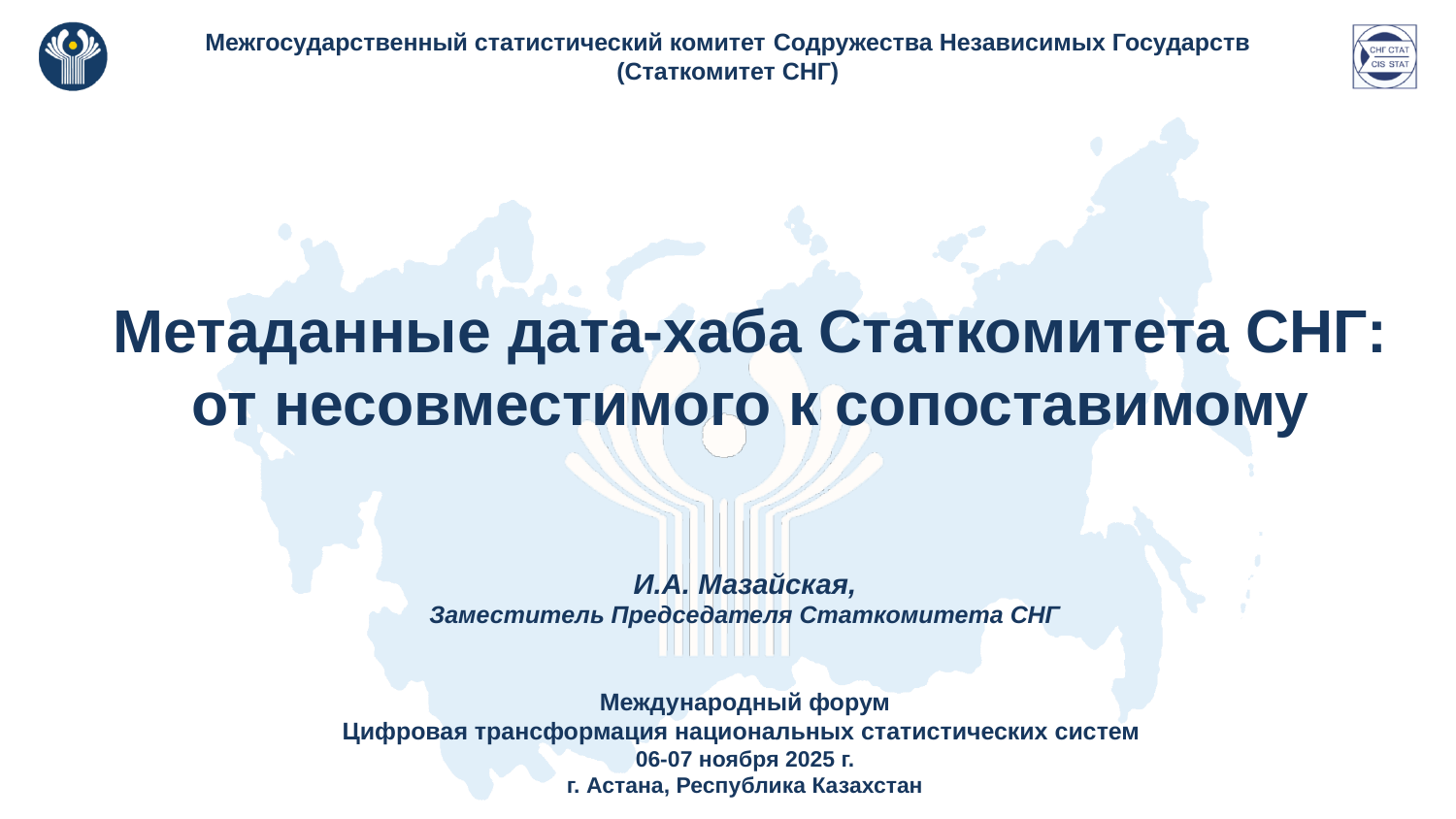

# Метаданные дата-хаба Статкомитета СНГ: от несовместимого к сопоставимому
И.А. Мазайская,
Заместитель Председателя Статкомитета СНГ

Международный форум
Цифровая трансформация национальных статистических систем
06-07 ноября 2025 г.
г. Астана, Республика Казахстан